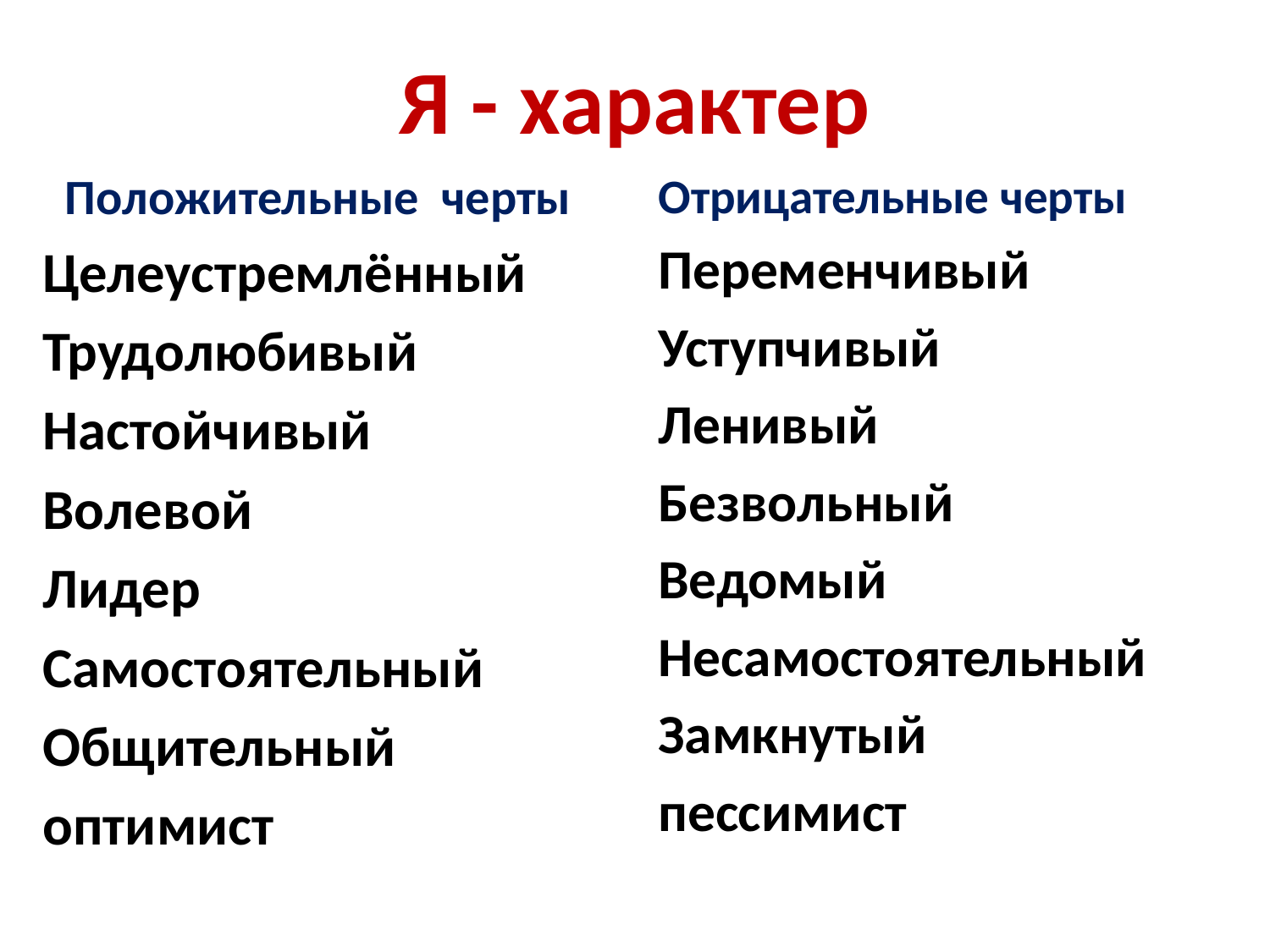

# Я - характер
  Положительные  черты
Целеустремлённый
Трудолюбивый
Настойчивый
Волевой
Лидер
Самостоятельный
Общительный
оптимист

Отрицательные черты
Переменчивый
Уступчивый
Ленивый
Безвольный
Ведомый
Несамостоятельный
Замкнутый
пессимист